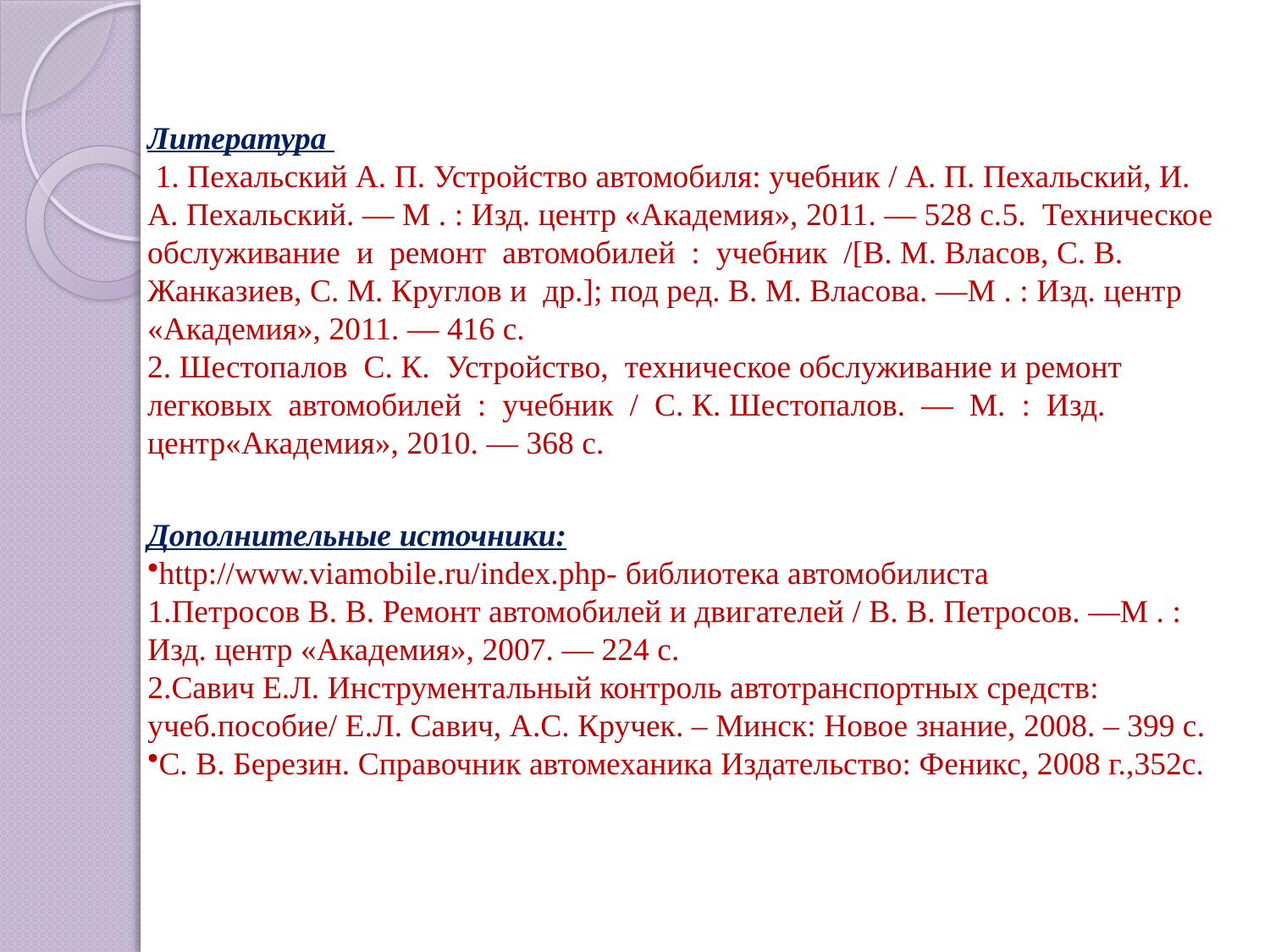

# Литература 1. Пехальский А. П. Устройство автомобиля: учебник / А. П. Пехальский, И. А. Пехальский. — М . : Изд. центр «Академия», 2011. — 528 с.5.  Техническое  обслуживание  и  ремонт  автомобилей  :  учебник  /[В. М. Власов, С. В. Жанказиев, С. М. Круглов и  др.]; под ред. В. М. Власова. —М . : Изд. центр «Академия», 2011. — 416 с. 2. Шестопалов  С. К.  Устройство,  техническое обслуживание и ремонт легковых  автомобилей  :  учебник  /  С. К. Шестопалов.  —  М.  :  Изд.  центр«Академия», 2010. — 368 с.

Дополнительные источники:
http://www.viamobile.ru/index.php- библиотека автомобилиста
Петросов В. В. Ремонт автомобилей и двигателей / В. В. Петросов. —М . : Изд. центр «Академия», 2007. — 224 с.
Савич Е.Л. Инструментальный контроль автотранспортных средств: учеб.пособие/ Е.Л. Савич, А.С. Кручек. – Минск: Новое знание, 2008. – 399 с.
С. В. Березин. Справочник автомеханика Издательство: Феникс, 2008 г.,352с.